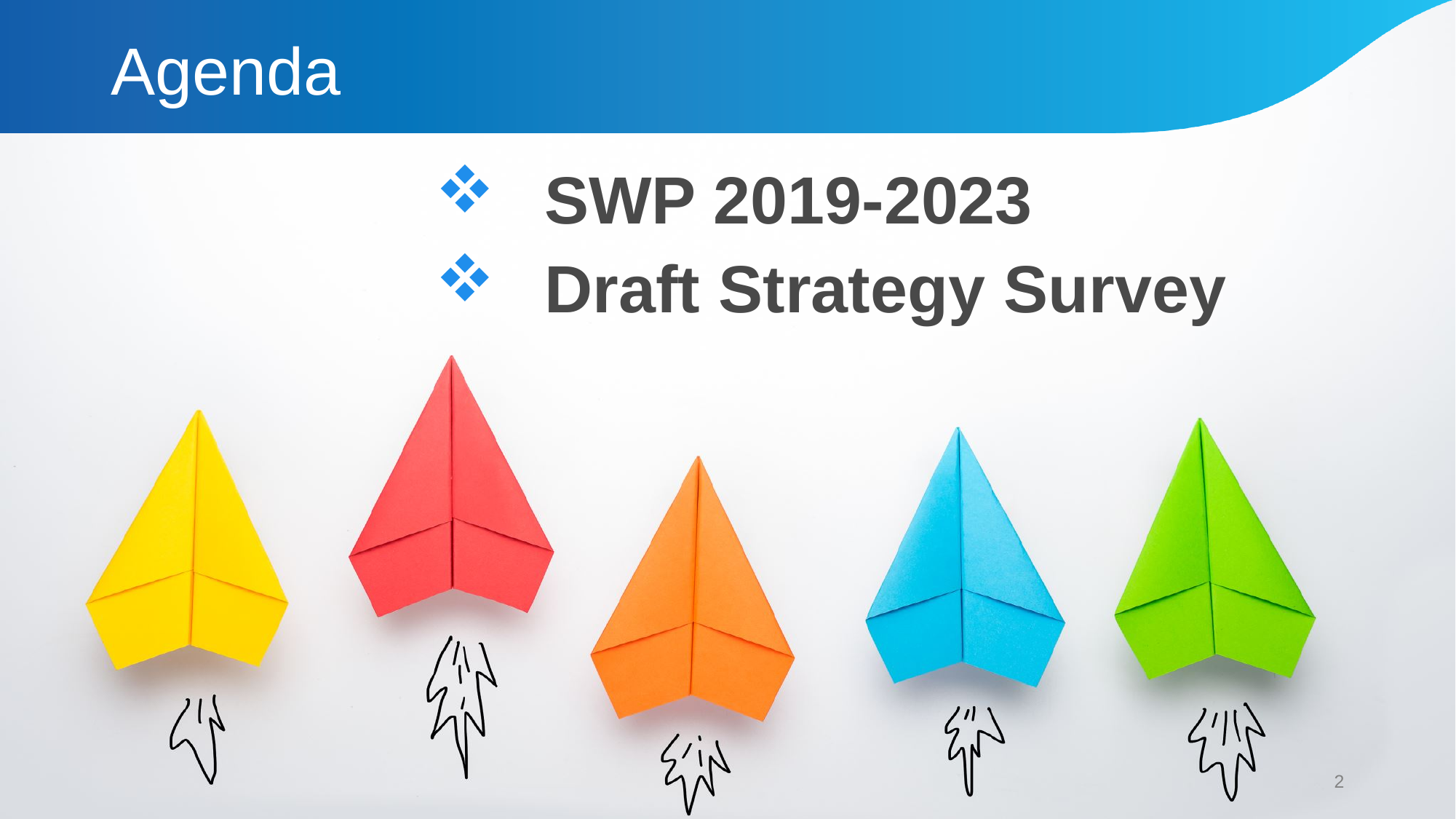

# Agenda
SWP 2019-2023
Draft Strategy Survey
2